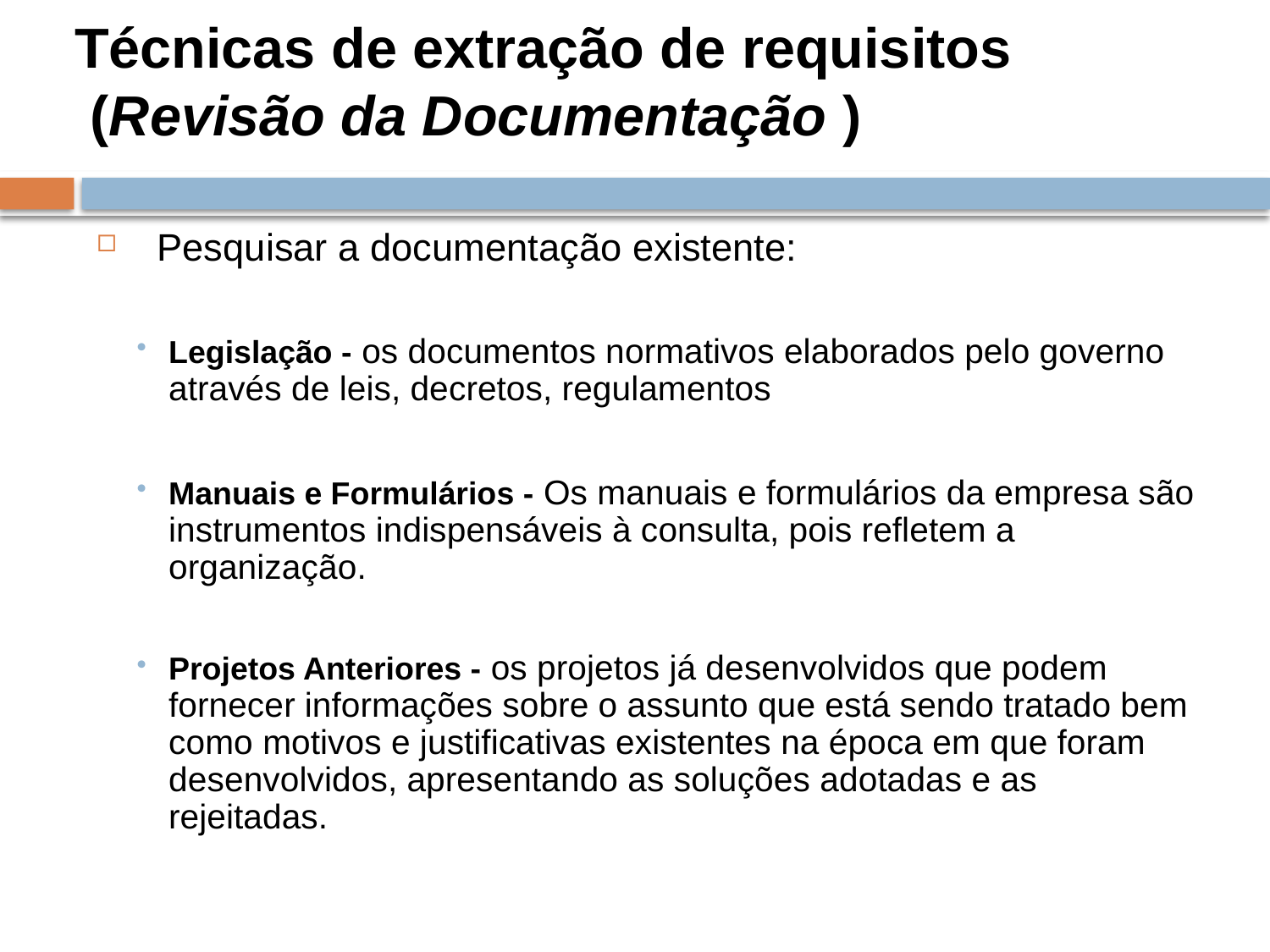

Técnicas de extração de requisitos
 (Revisão da Documentação )
Pesquisar a documentação existente:

Legislação - os documentos normativos elaborados pelo governo através de leis, decretos, regulamentos

Manuais e Formulários - Os manuais e formulários da empresa são instrumentos indispensáveis à consulta, pois refletem a organização.

Projetos Anteriores - os projetos já desenvolvidos que podem fornecer informações sobre o assunto que está sendo tratado bem como motivos e justificativas existentes na época em que foram desenvolvidos, apresentando as soluções adotadas e as rejeitadas.